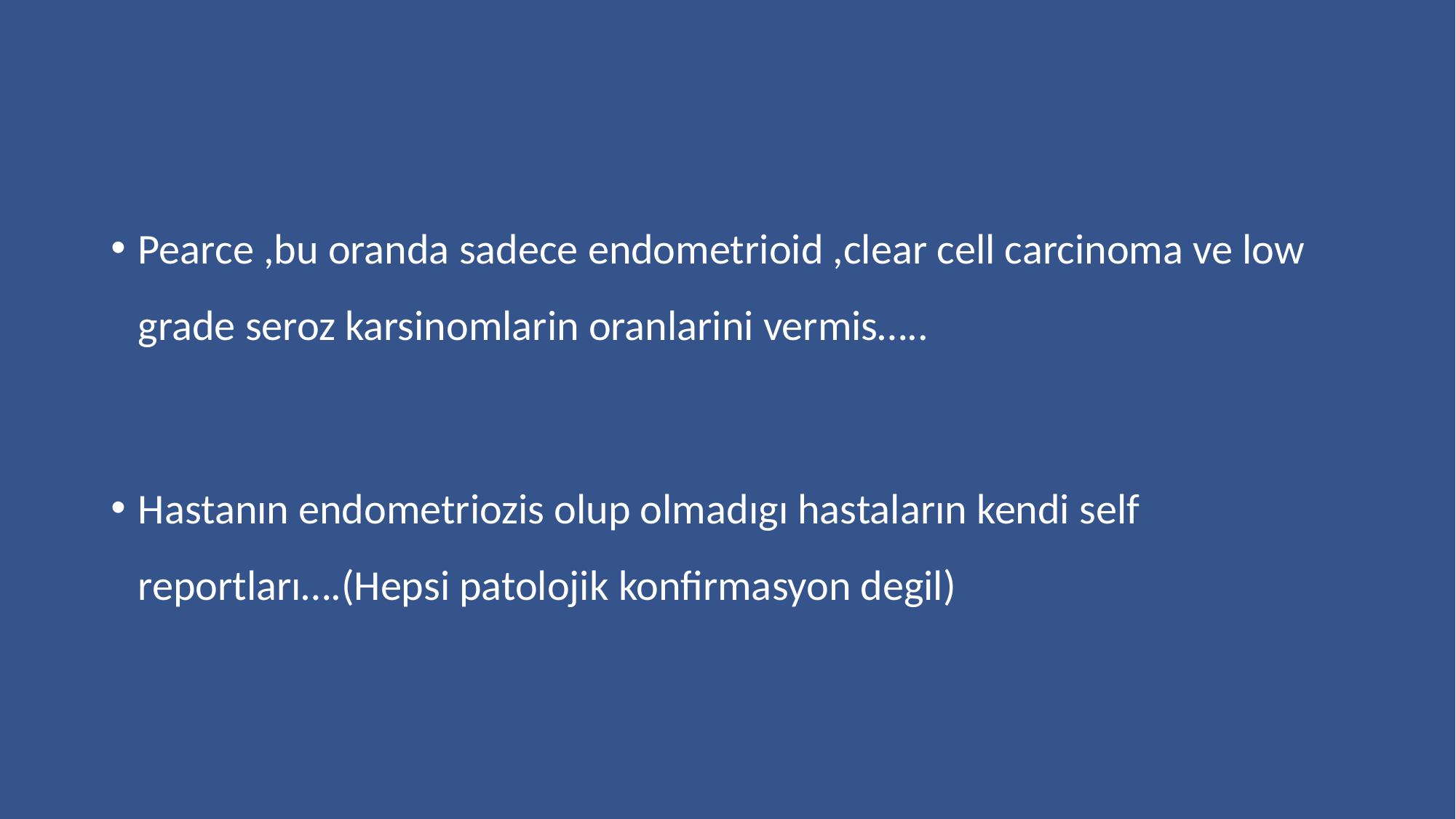

#
Pearce ,bu oranda sadece endometrioid ,clear cell carcinoma ve low grade seroz karsinomlarin oranlarini vermis…..

Hastanın endometriozis olup olmadıgı hastaların kendi self reportları….(Hepsi patolojik konfirmasyon degil)